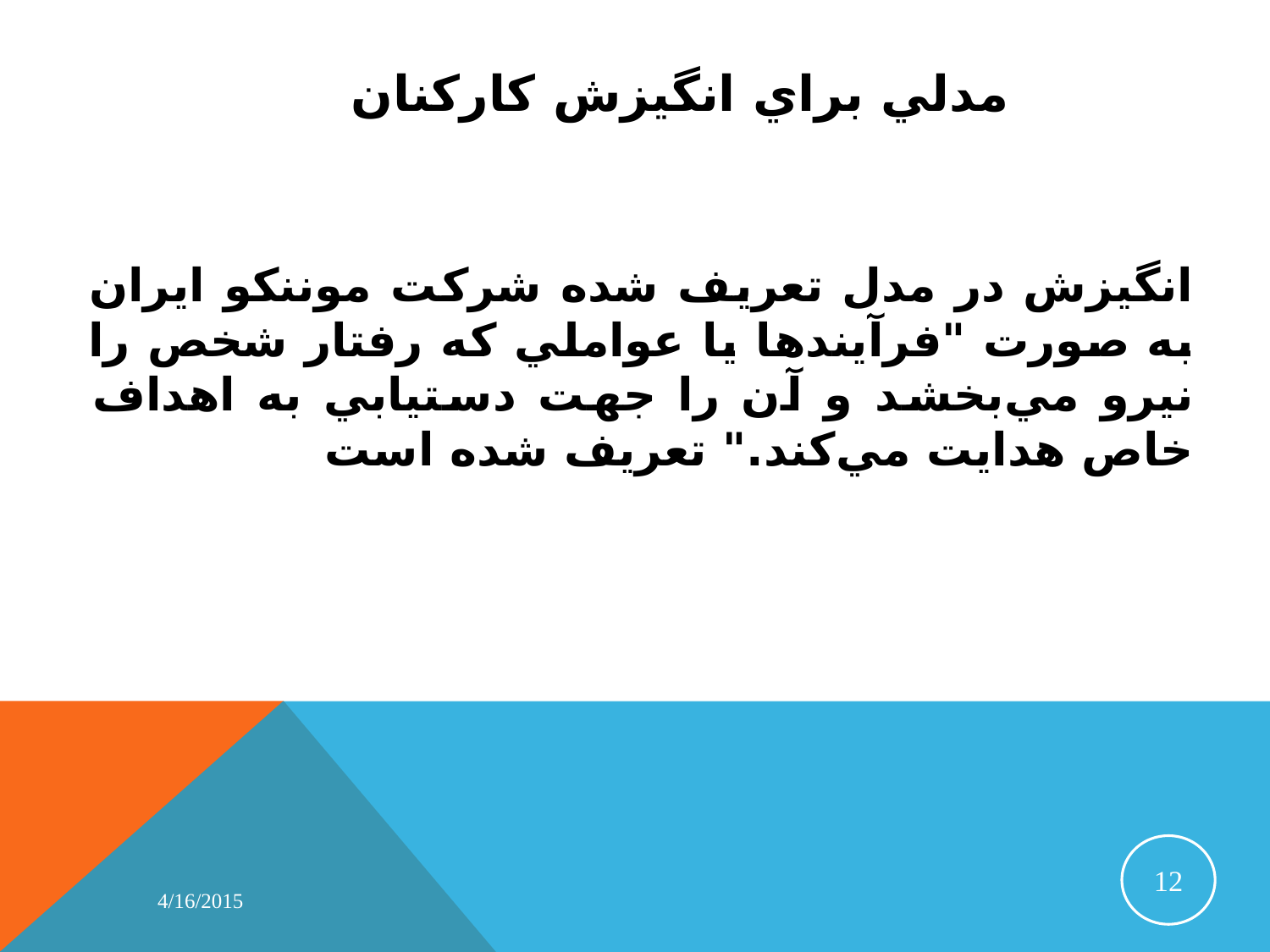

# مدلي براي انگيزش كاركنان

انگيزش در مدل تعریف شده شرکت موننکو ایران به صورت "فرآيندها يا عواملي كه رفتار شخص را نيرو مي‌بخشد و آن را جهت دستيابي به اهداف خاص هدايت مي‌كند." تعريف شده است

12
4/16/2015